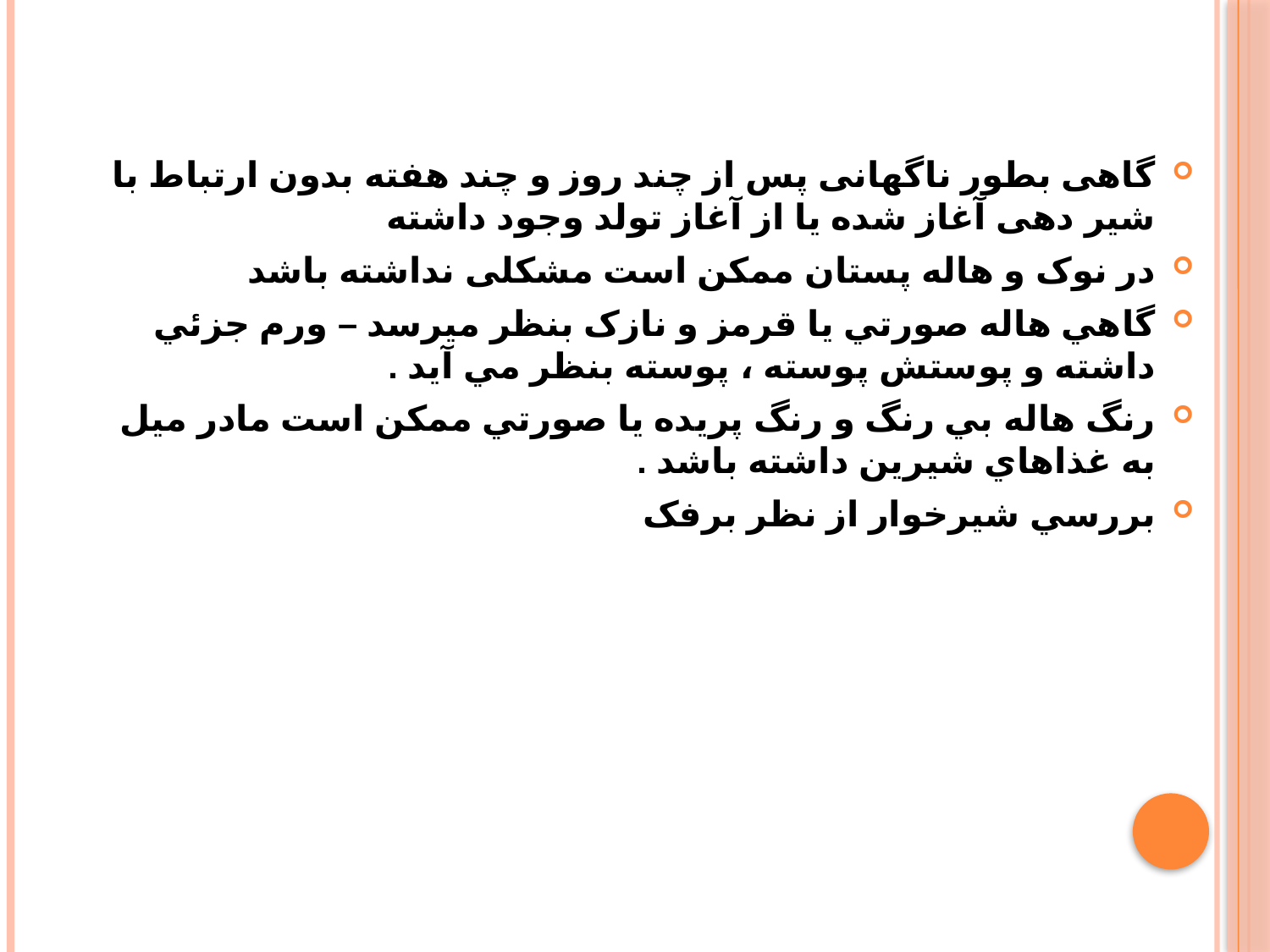

گاهی بطور ناگهانی پس از چند روز و چند هفته بدون ارتباط با شير دهی آغاز شده يا از آغاز تولد وجود داشته
در نوک و هاله پستان ممکن است مشکلی نداشته باشد
گاهي هاله صورتي يا قرمز و نازک بنظر ميرسد – ورم جزئي داشته و پوستش پوسته ، پوسته بنظر مي آيد .
رنگ هاله بي رنگ و رنگ پريده يا صورتي ممکن است مادر ميل به غذاهاي شيرين داشته باشد .
بررسي شيرخوار از نظر برفک